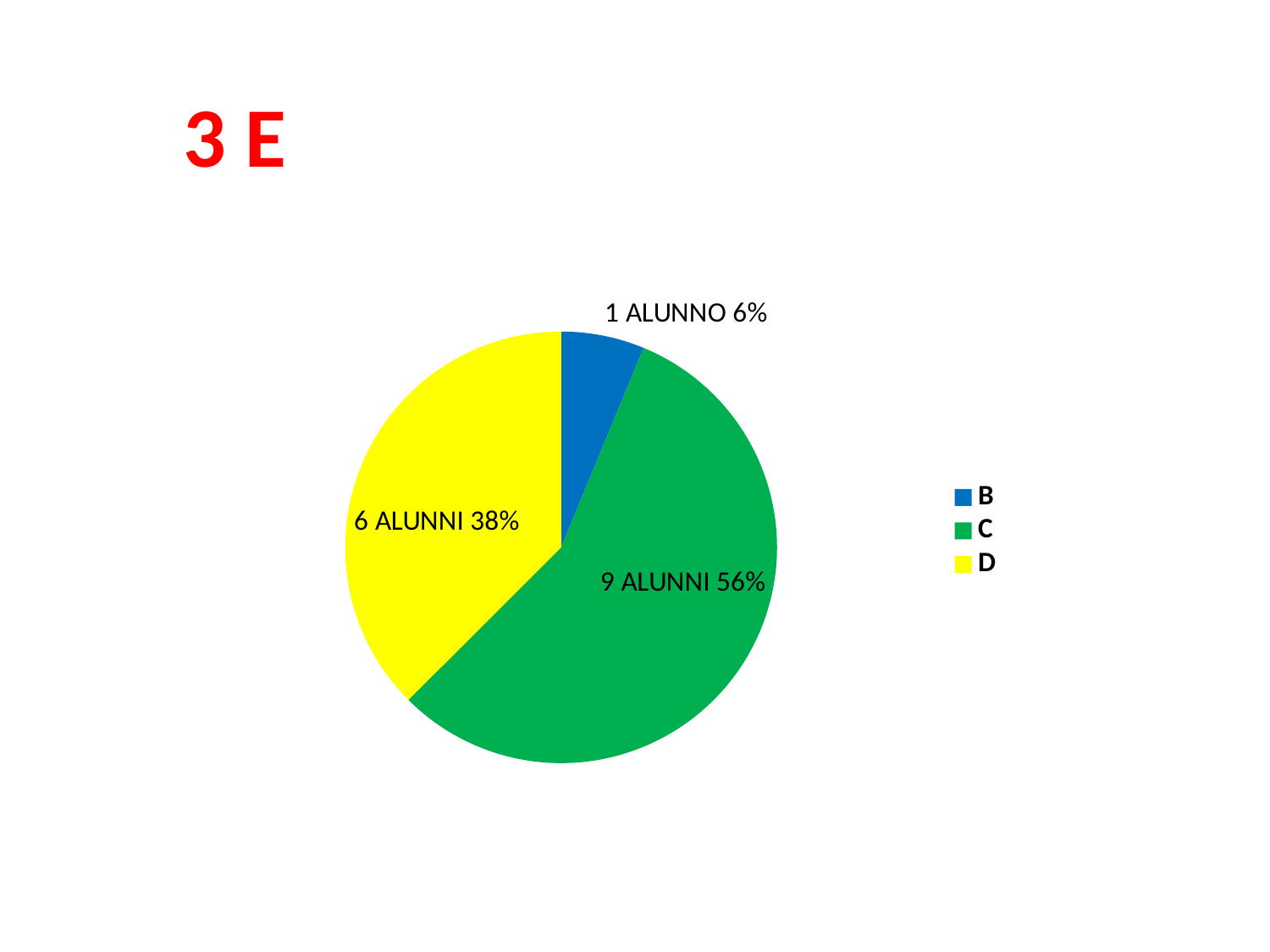

3 E

### Chart

| Category |  |
|---|---|
| B | 1.0 |
| C | 9.0 |
| D | 6.0 |